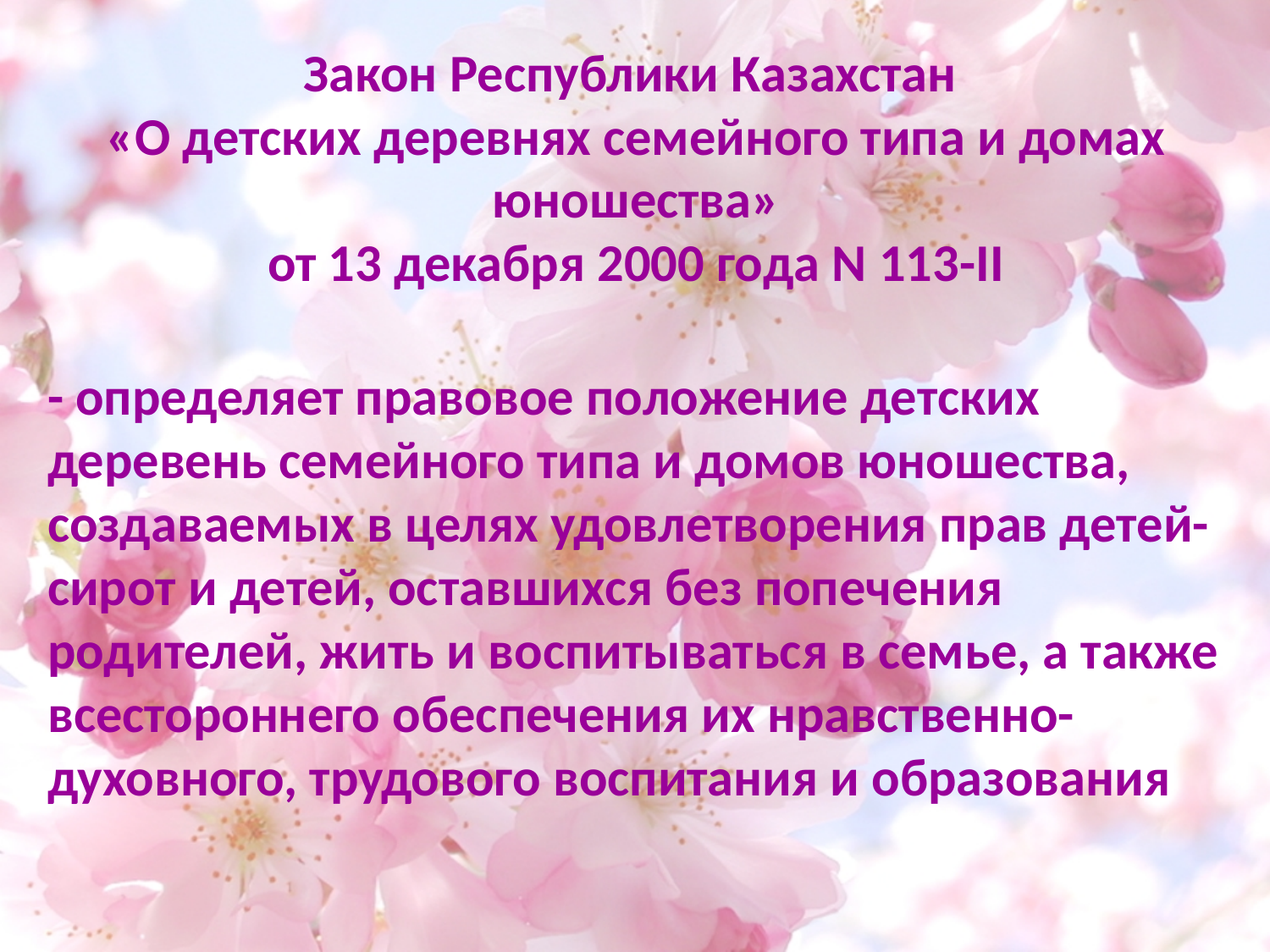

# Закон Республики Казахстан «О детских деревнях семейного типа и домах юношества» от 13 декабря 2000 года N 113-II
- определяет правовое положение детских деревень семейного типа и домов юношества, создаваемых в целях удовлетворения прав детей-сирот и детей, оставшихся без попечения родителей, жить и воспитываться в семье, а также всестороннего обеспечения их нравственно-духовного, трудового воспитания и образования